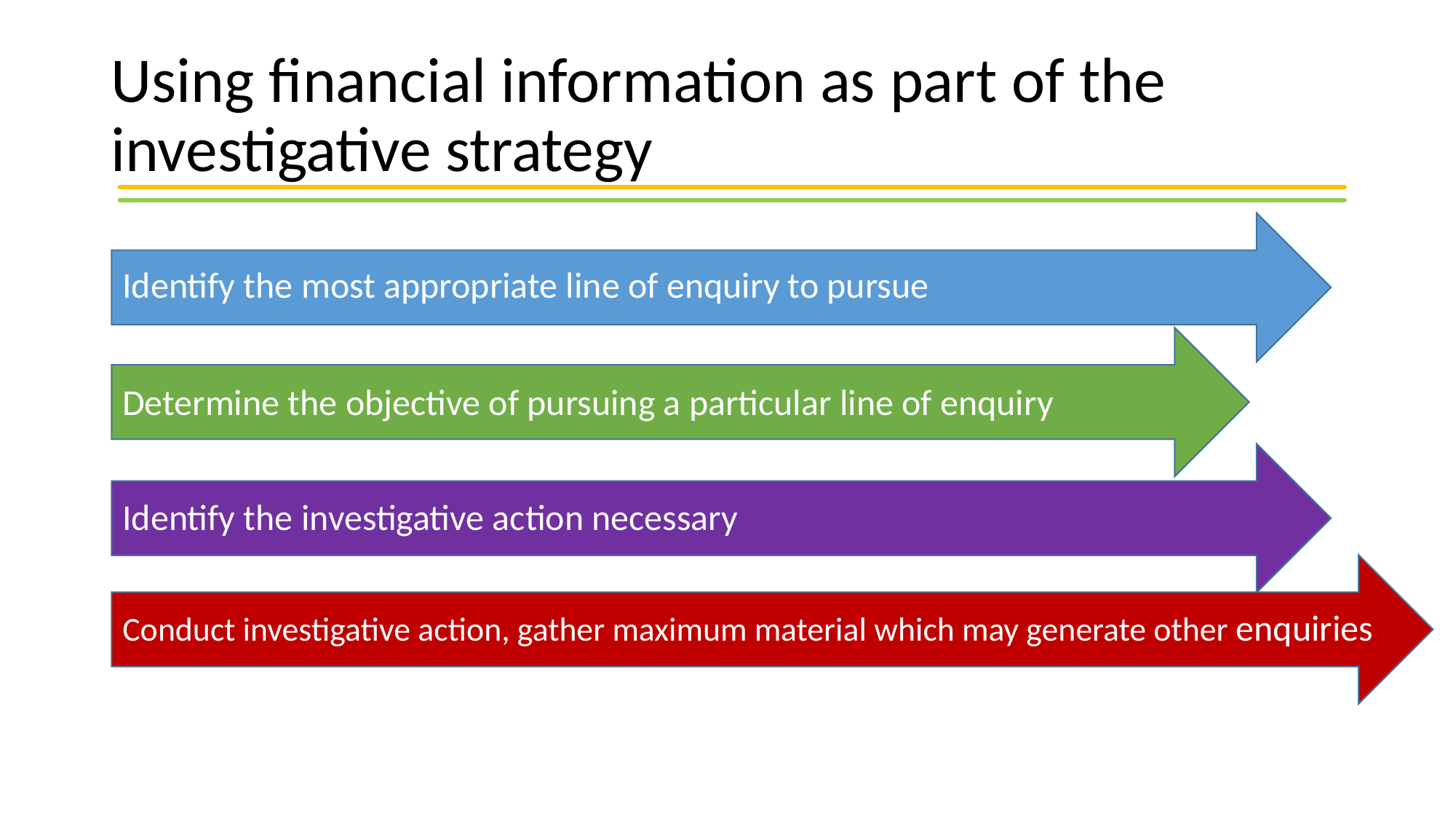

# Using financial information as part of the investigative strategy

Identify the most appropriate line of enquiry to pursue

Determine the objective of pursuing a particular line of enquiry

Identify the investigative action necessary

Conduct investigative action, gather maximum material which may generate other enquiries